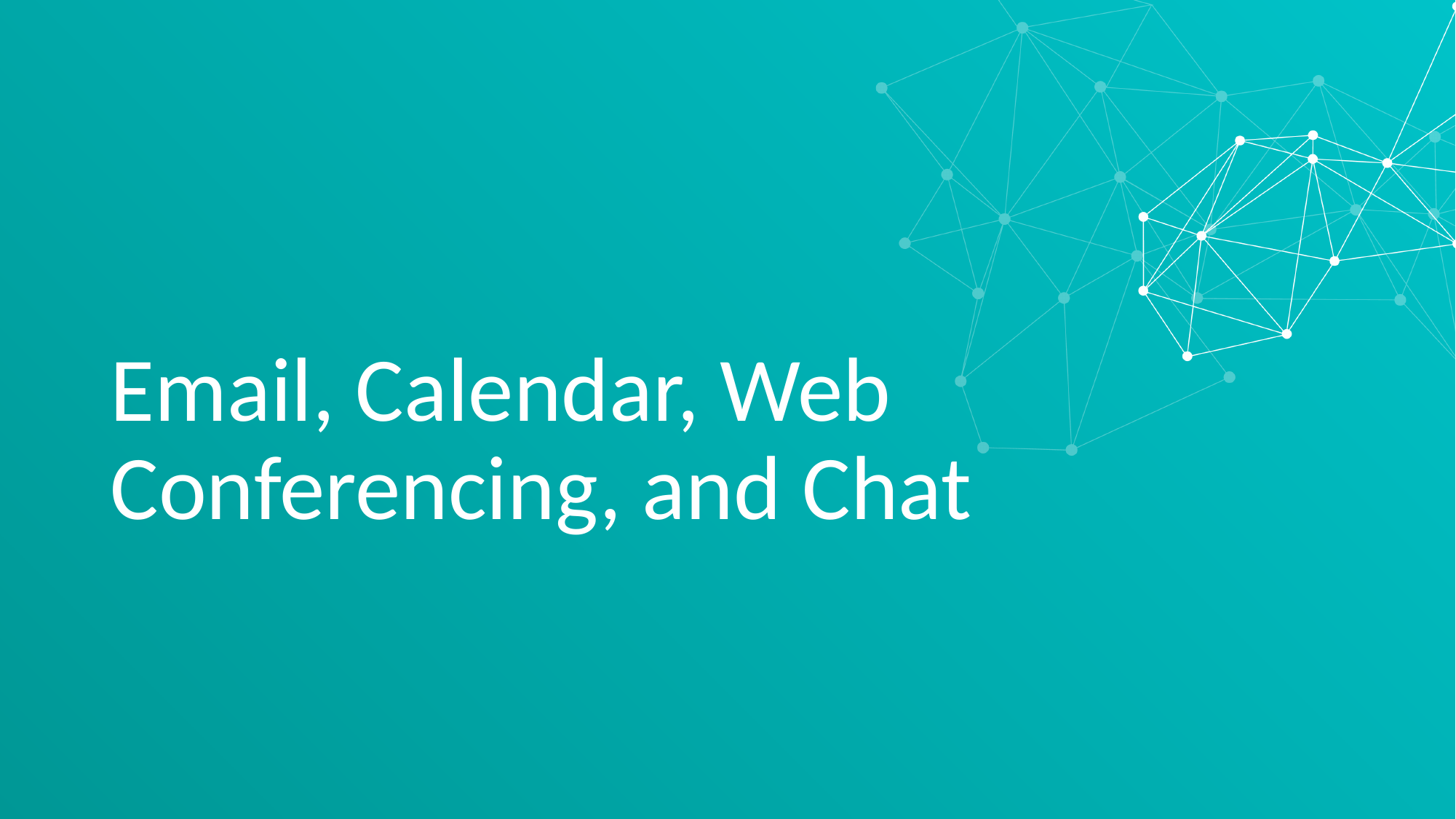

# Email, Calendar, Web Conferencing, and Chat